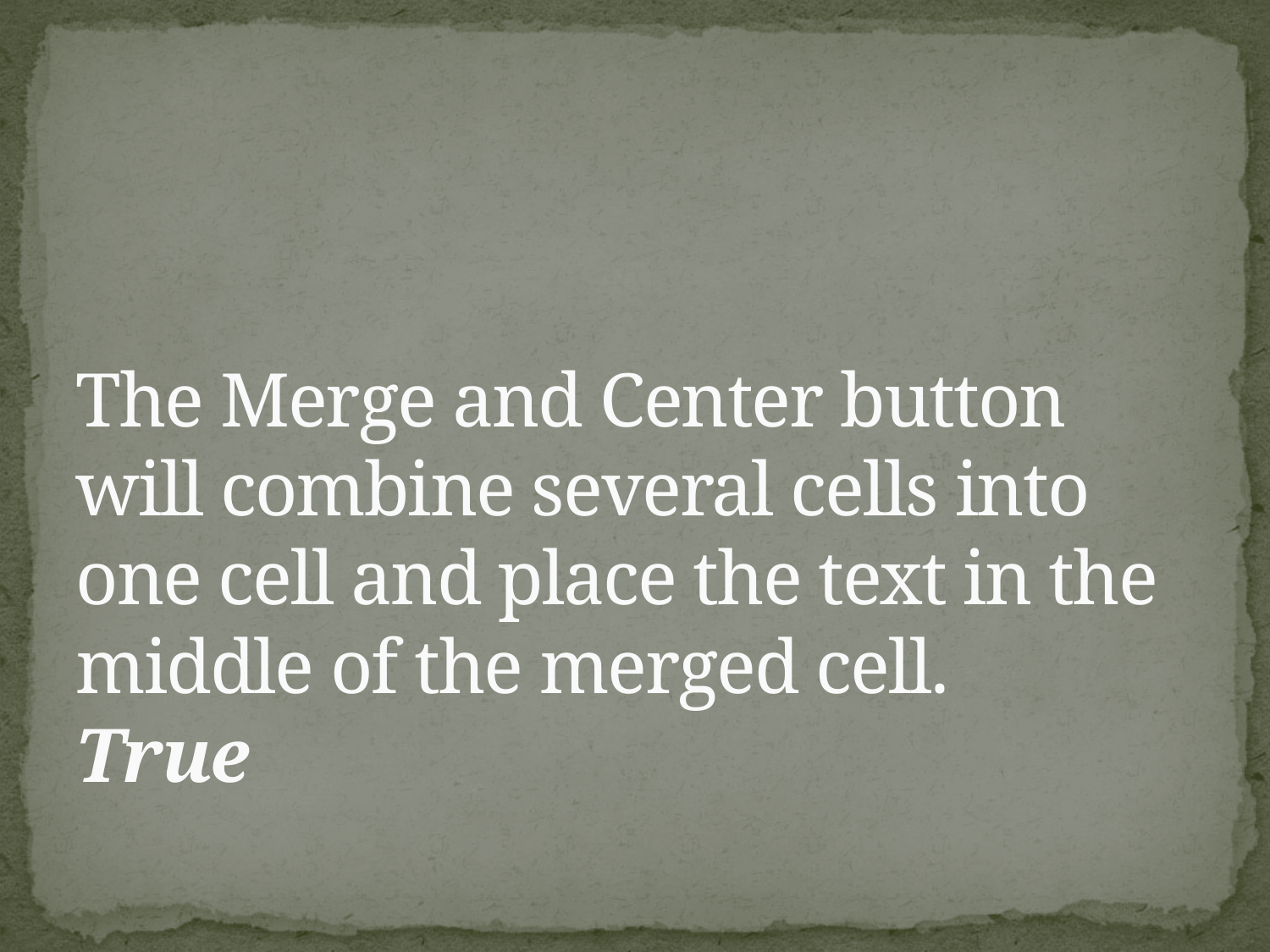

# The Merge and Center button will combine several cells into one cell and place the text in the middle of the merged cell. True